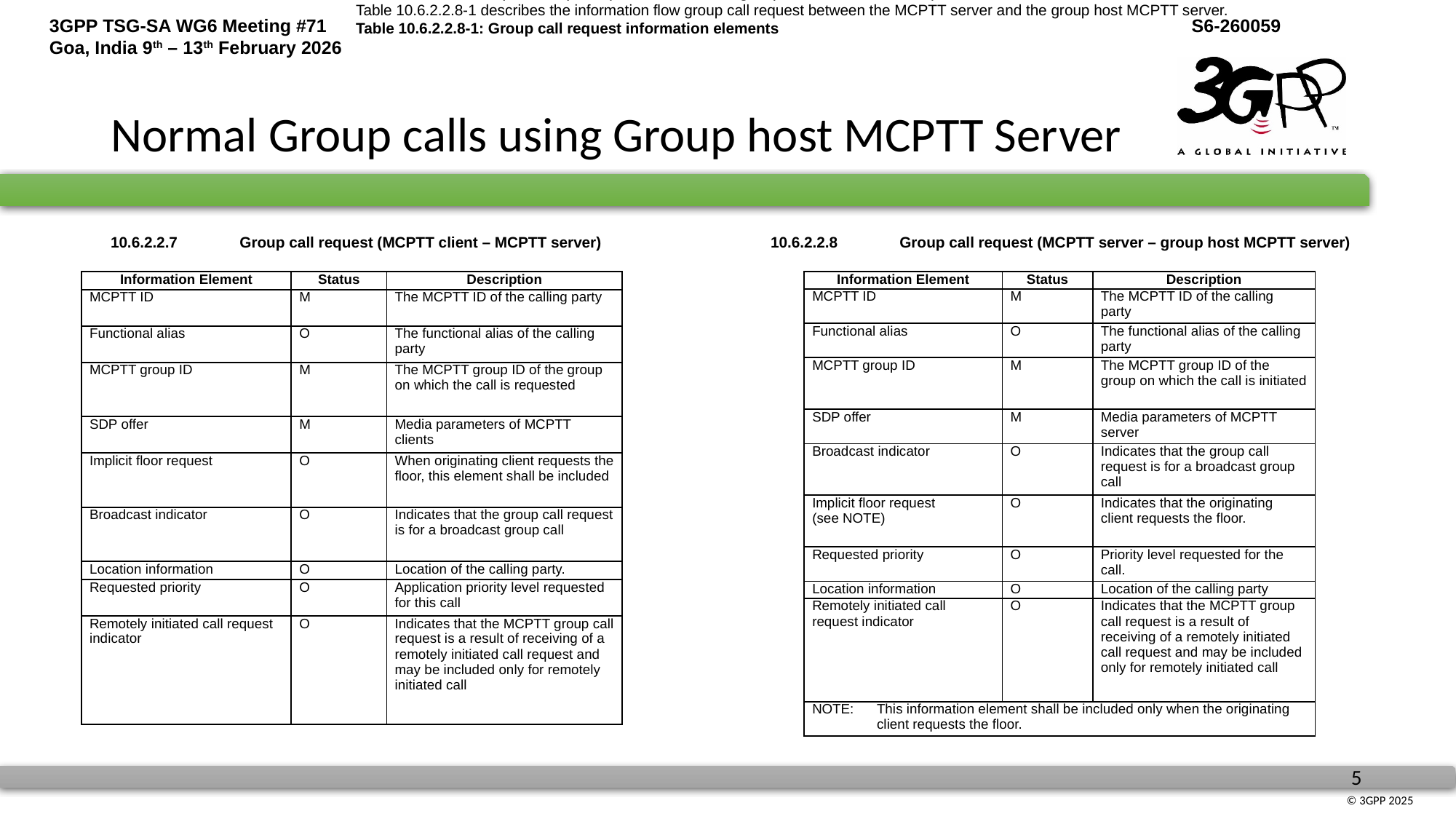

10.6.2.2.8	Group call request (MCPTT server – group host MCPTT server)
Table 10.6.2.2.8-1 describes the information flow group call request between the MCPTT server and the group host MCPTT server.
Table 10.6.2.2.8-1: Group call request information elements

# Normal Group calls using Group host MCPTT Server
10.6.2.2.7	Group call request (MCPTT client – MCPTT server)
10.6.2.2.8	Group call request (MCPTT server – group host MCPTT server)
| Information Element | Status | Description |
| --- | --- | --- |
| MCPTT ID | M | The MCPTT ID of the calling party |
| Functional alias | O | The functional alias of the calling party |
| MCPTT group ID | M | The MCPTT group ID of the group on which the call is requested |
| SDP offer | M | Media parameters of MCPTT clients |
| Implicit floor request | O | When originating client requests the floor, this element shall be included |
| Broadcast indicator | O | Indicates that the group call request is for a broadcast group call |
| Location information | O | Location of the calling party. |
| Requested priority | O | Application priority level requested for this call |
| Remotely initiated call request indicator | O | Indicates that the MCPTT group call request is a result of receiving of a remotely initiated call request and may be included only for remotely initiated call |
| Information Element | Status | Description |
| --- | --- | --- |
| MCPTT ID | M | The MCPTT ID of the calling party |
| Functional alias | O | The functional alias of the calling party |
| MCPTT group ID | M | The MCPTT group ID of the group on which the call is initiated |
| SDP offer | M | Media parameters of MCPTT server |
| Broadcast indicator | O | Indicates that the group call request is for a broadcast group call |
| Implicit floor request (see NOTE) | O | Indicates that the originating client requests the floor. |
| Requested priority | O | Priority level requested for the call. |
| Location information | O | Location of the calling party |
| Remotely initiated call request indicator | O | Indicates that the MCPTT group call request is a result of receiving of a remotely initiated call request and may be included only for remotely initiated call |
| NOTE: This information element shall be included only when the originating client requests the floor. |  |  |